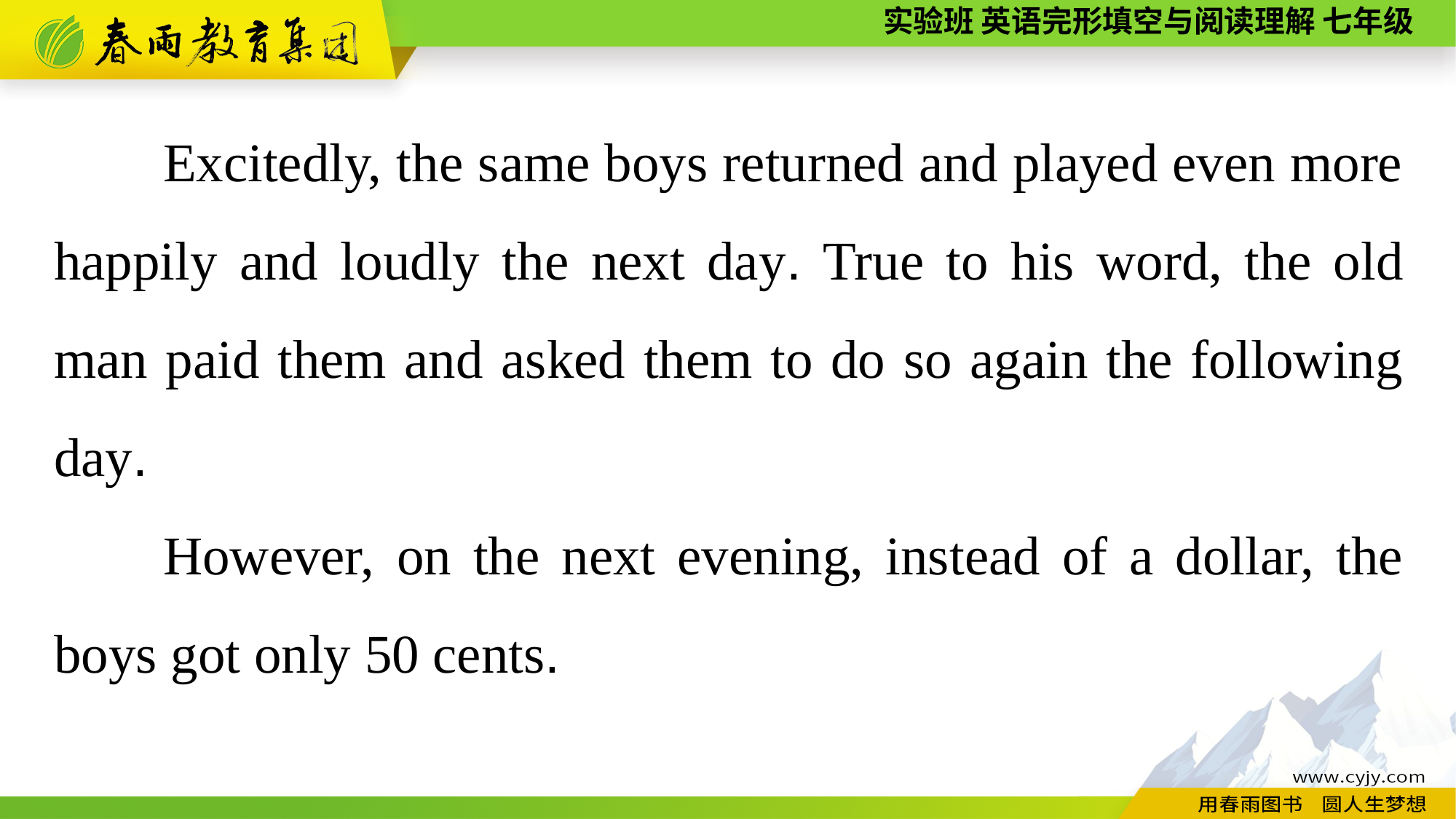

Excitedly, the same boys returned and played even more happily and loudly the next day. True to his word, the old man paid them and asked them to do so again the following day.
However, on the next evening, instead of a dollar, the boys got only 50 cents.